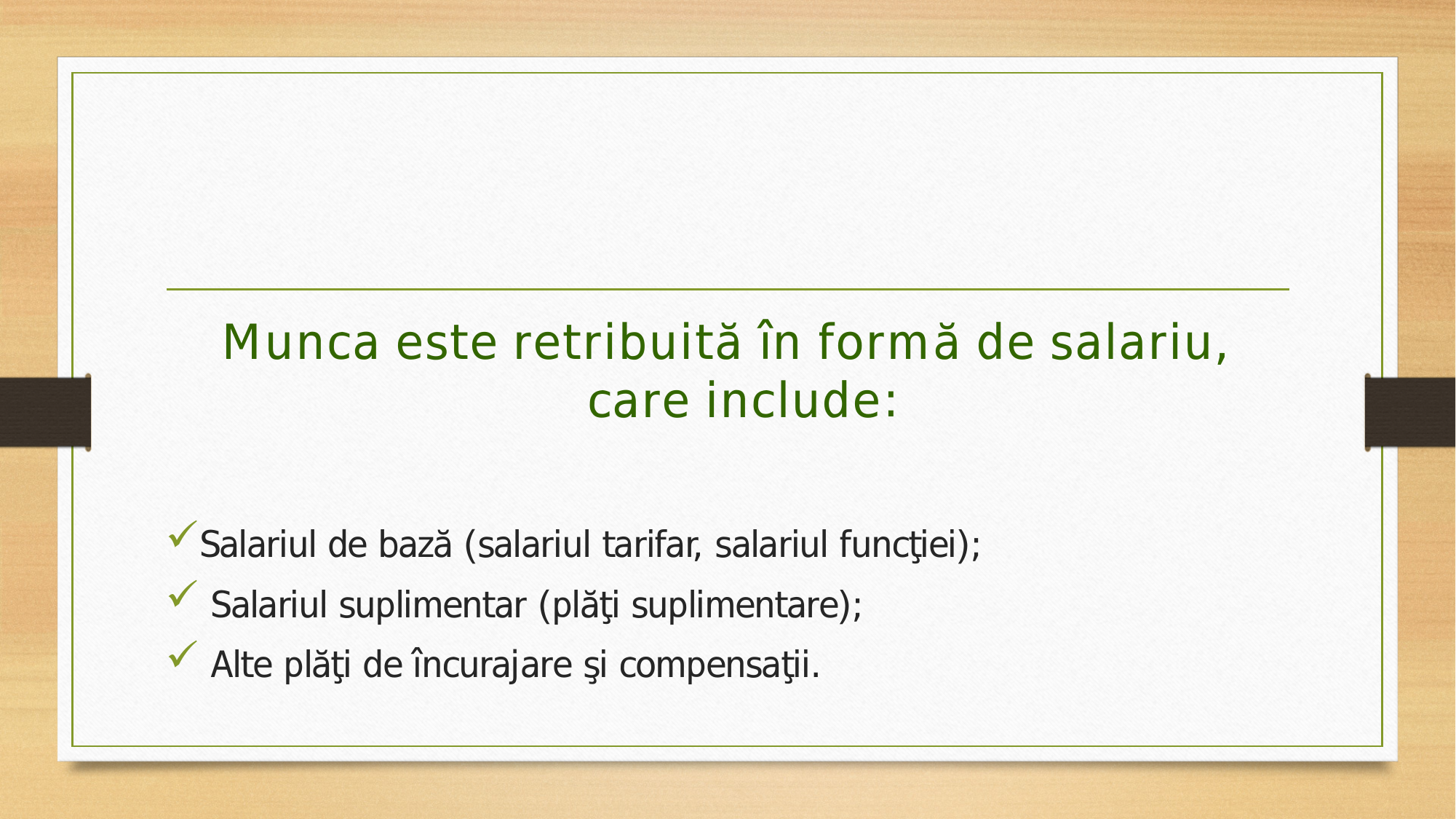

Munca este retribuită în formă de salariu, care include:

Salariul de bază (salariul tarifar, salariul funcţiei);
 Salariul suplimentar (plăţi suplimentare);
 Alte plăţi de încurajare şi compensaţii.